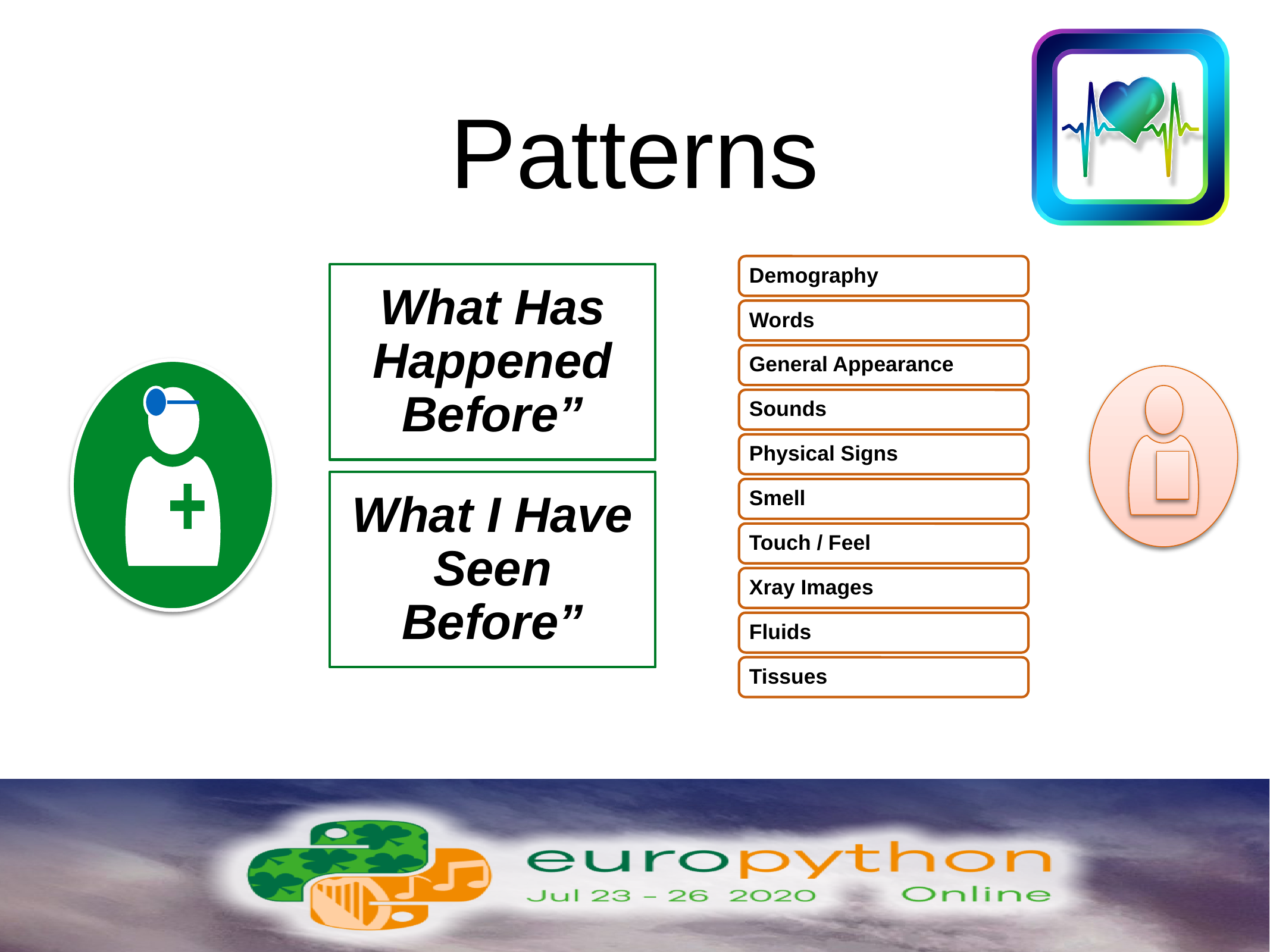

# Patterns

Demography
Words
General Appearance
Sounds
Physical Signs
Smell
Touch / Feel
Xray Images
Fluids
Tissues
What Has Happened Before”
What I Have Seen Before”